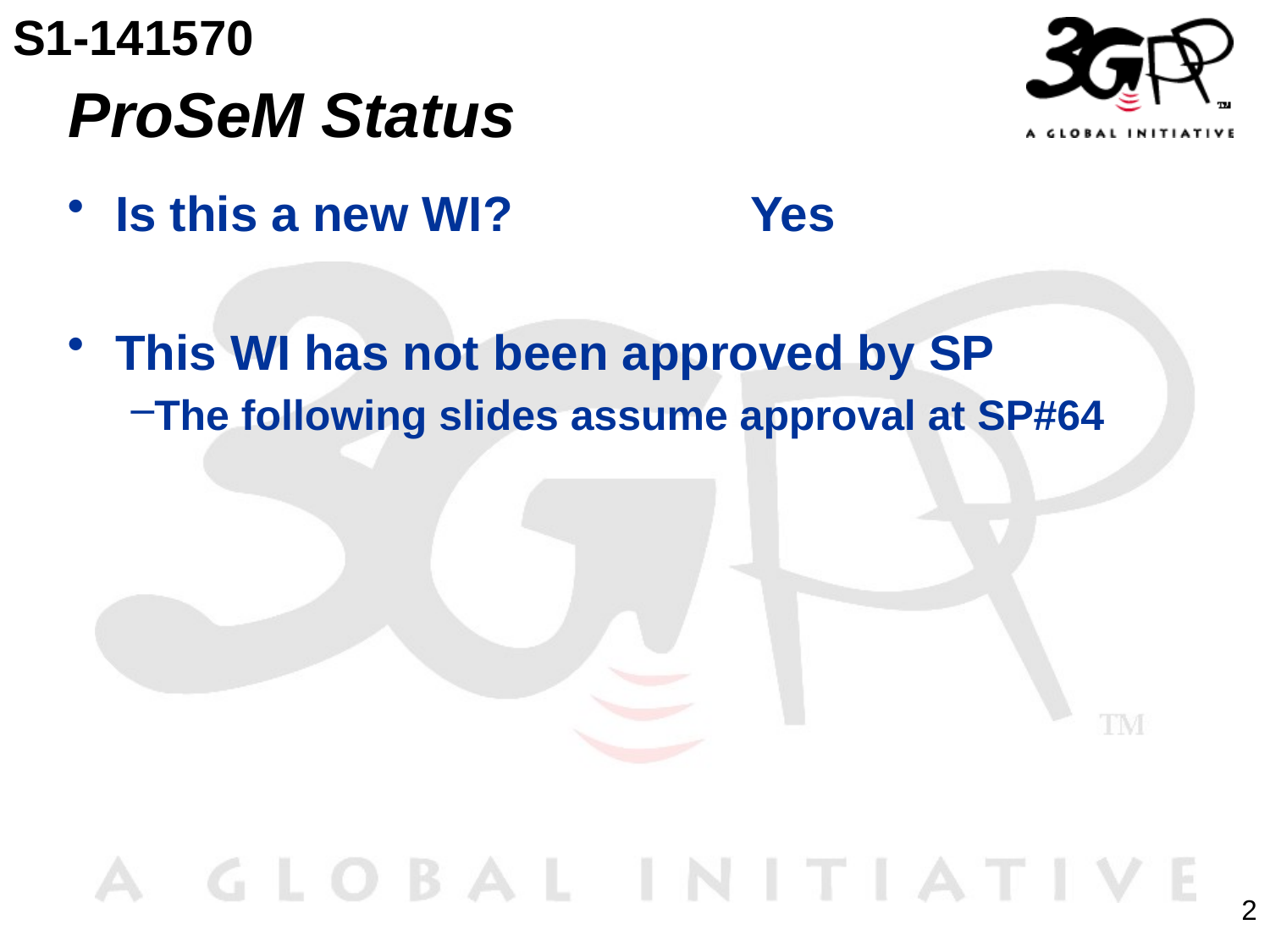

S1-141570
# ProSeM Status
Is this a new WI? 		Yes

This WI has not been approved by SP
The following slides assume approval at SP#64
2